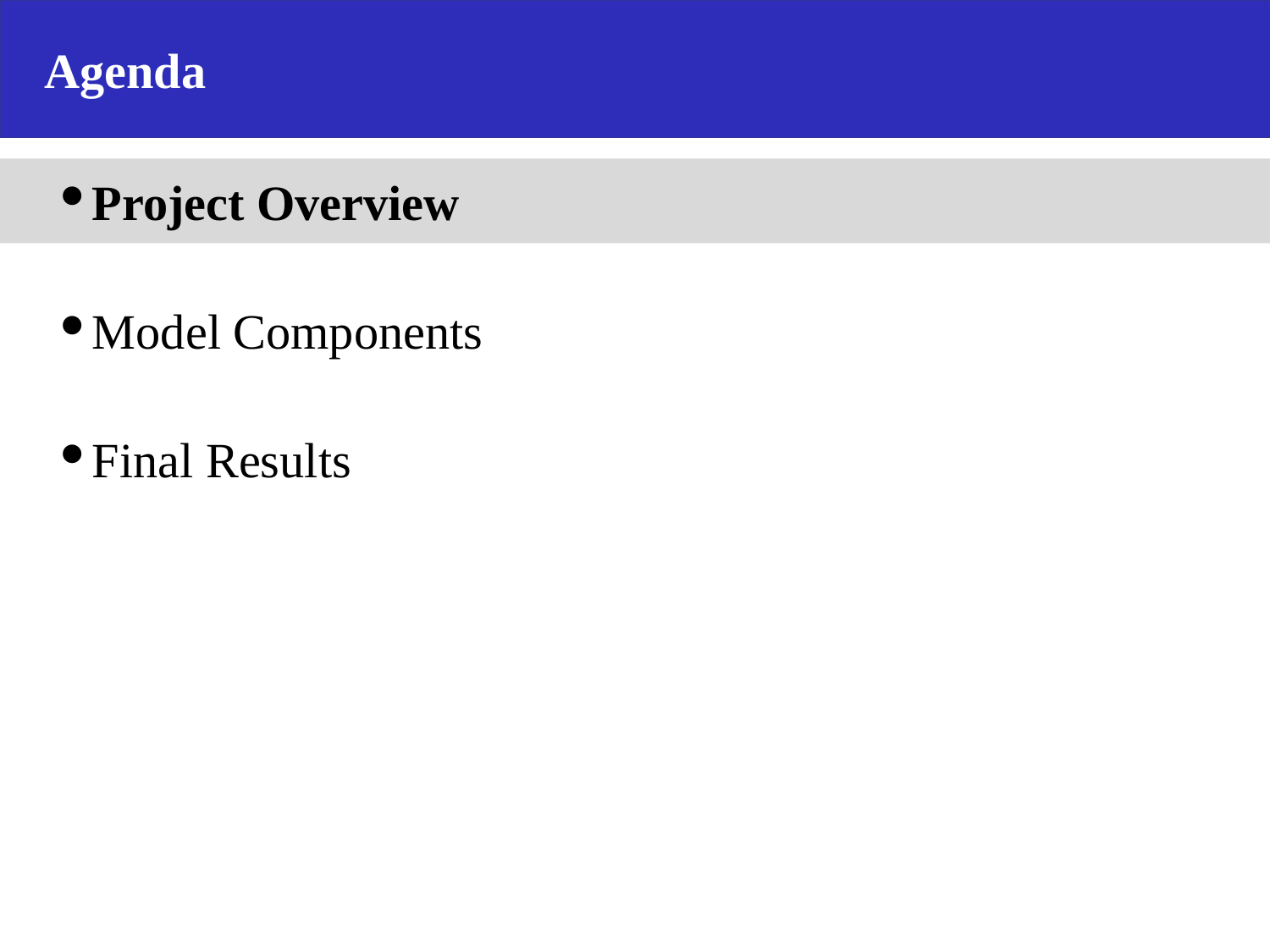

# Agenda

Project Overview

Model Components

Final Results